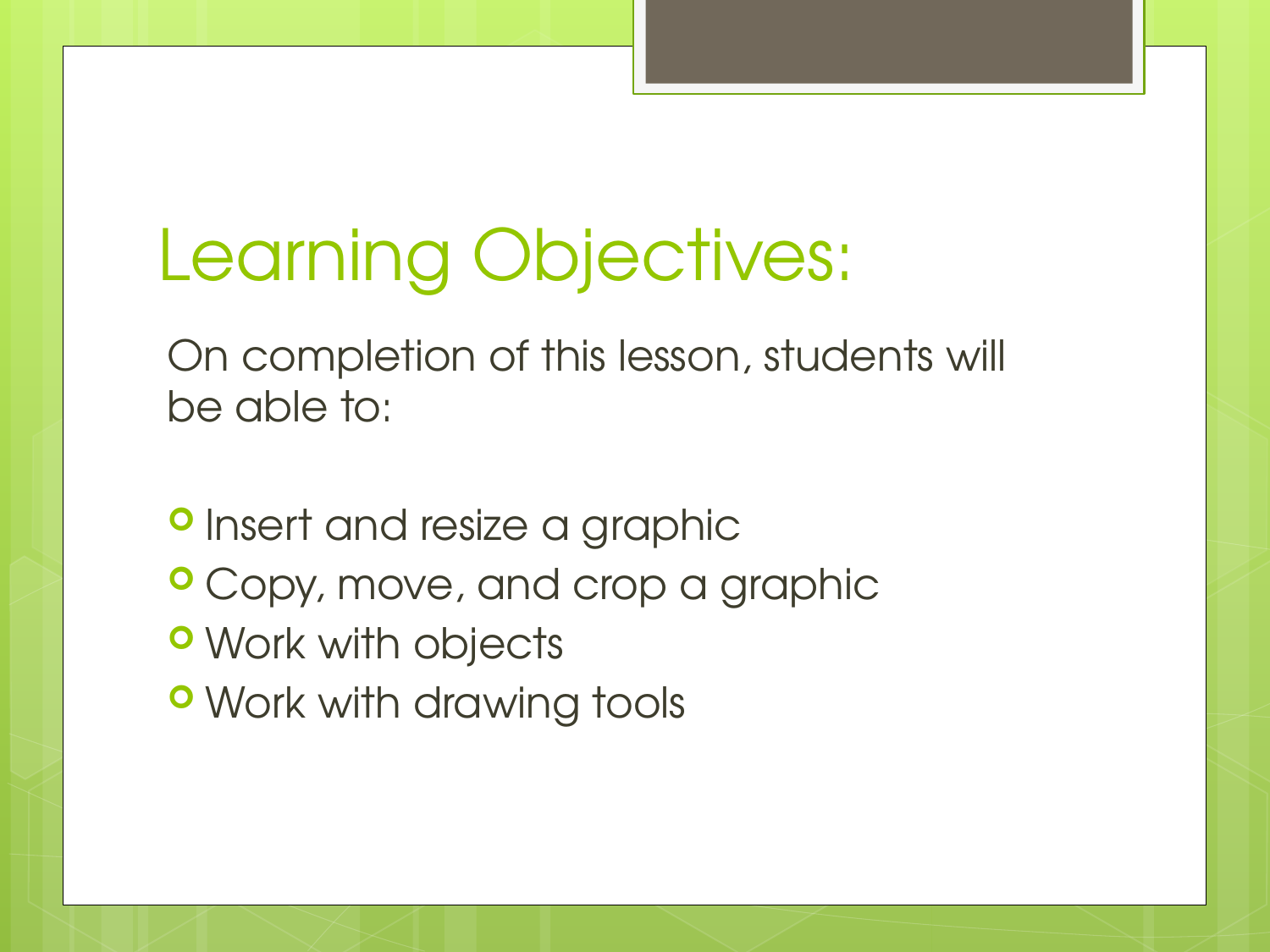

# Learning Objectives:
On completion of this lesson, students will be able to:

Insert and resize a graphic
Copy, move, and crop a graphic
Work with objects
Work with drawing tools